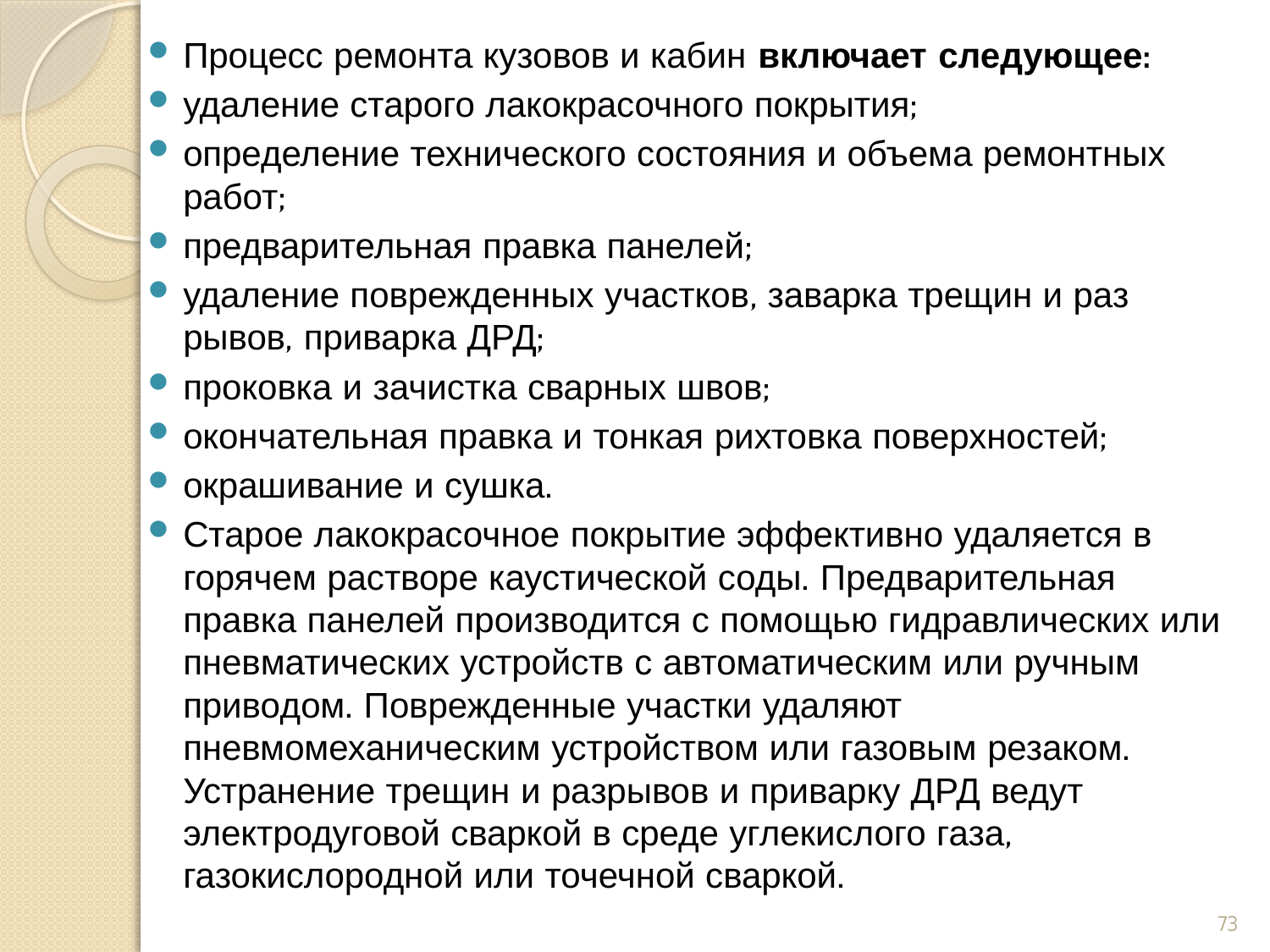

Процесс ремонта кузовов и кабин включает следующее:
удаление старого лакокрасочного покрытия;
определение технического состояния и объема ремонт­ных работ;
предварительная правка панелей;
удаление поврежденных участков, заварка трещин и раз­рывов, приварка ДРД;
проковка и зачистка сварных швов;
окончательная правка и тонкая рихтовка поверхностей;
окрашивание и сушка.
Старое лакокрасочное покрытие эффективно удаляется в горячем растворе каустической соды. Предварительная правка панелей производится с помощью гидравлических или пнев­матических устройств с автоматическим или ручным приво­дом. Поврежденные участки удаляют пневмомеханическим устройством или газовым резаком. Устранение трещин и раз­рывов и приварку ДРД ведут электродуговой сваркой в среде углекислого газа, газокислородной или точечной сваркой.

73